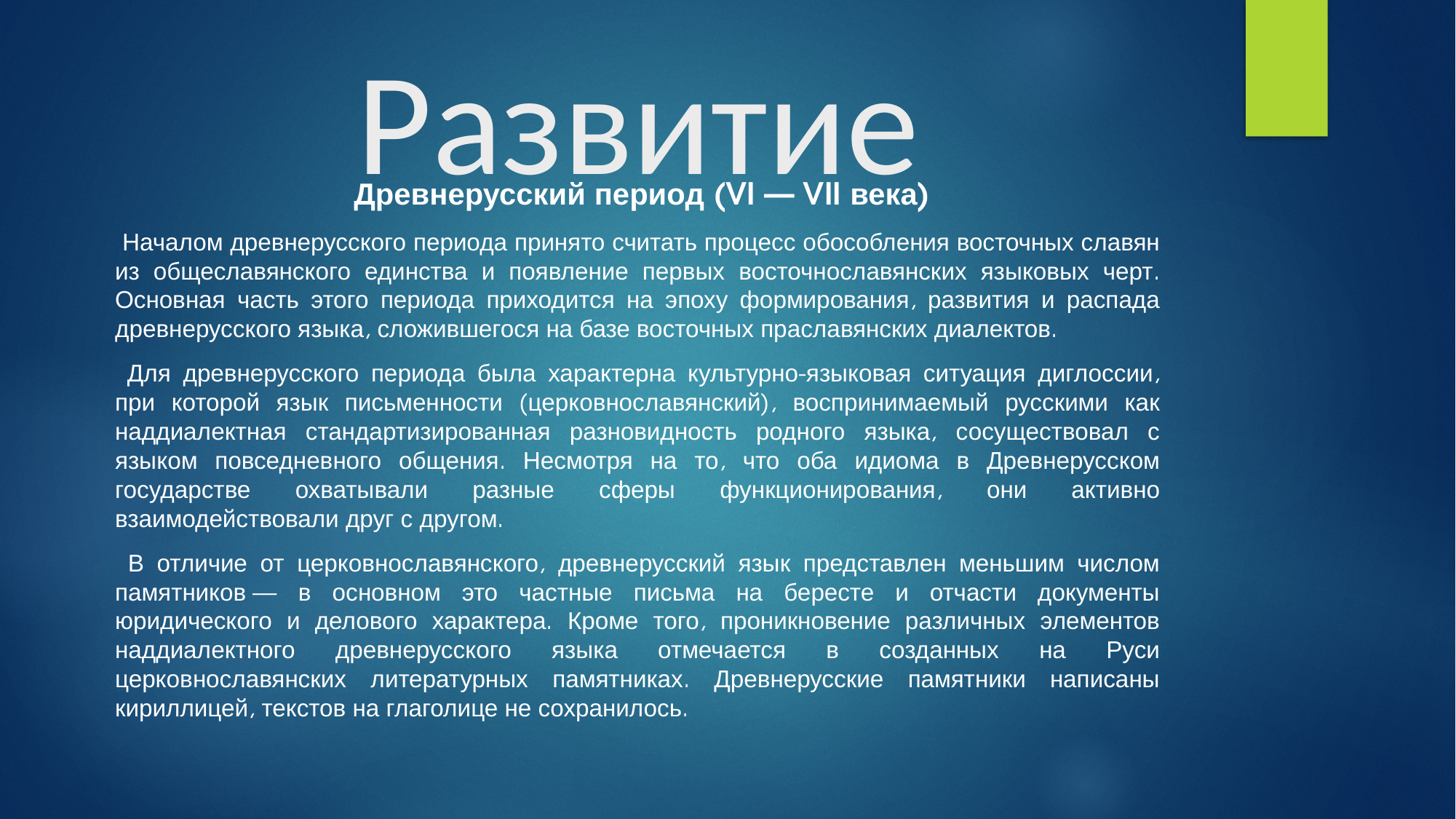

# Развитие
  Древнерусский период (VI — VII века)
 Началом древнерусского периода принято считать процесс обособления восточных славян из общеславянского единства и появление первых восточнославянских языковых черт. Основная часть этого периода приходится на эпоху формирования, развития и распада древнерусского языка, сложившегося на базе восточных праславянских диалектов.
 Для древнерусского периода была характерна культурно-языковая ситуация диглоссии, при которой язык письменности (церковнославянский), воспринимаемый русскими как наддиалектная стандартизированная разновидность родного языка, сосуществовал с языком повседневного общения. Несмотря на то, что оба идиома в Древнерусском государстве охватывали разные сферы функционирования, они активно взаимодействовали друг с другом.
 В отличие от церковнославянского, древнерусский язык представлен меньшим числом памятников — в основном это частные письма на бересте и отчасти документы юридического и делового характера. Кроме того, проникновение различных элементов наддиалектного древнерусского языка отмечается в созданных на Руси церковнославянских литературных памятниках. Древнерусские памятники написаны кириллицей, текстов на глаголице не сохранилось.